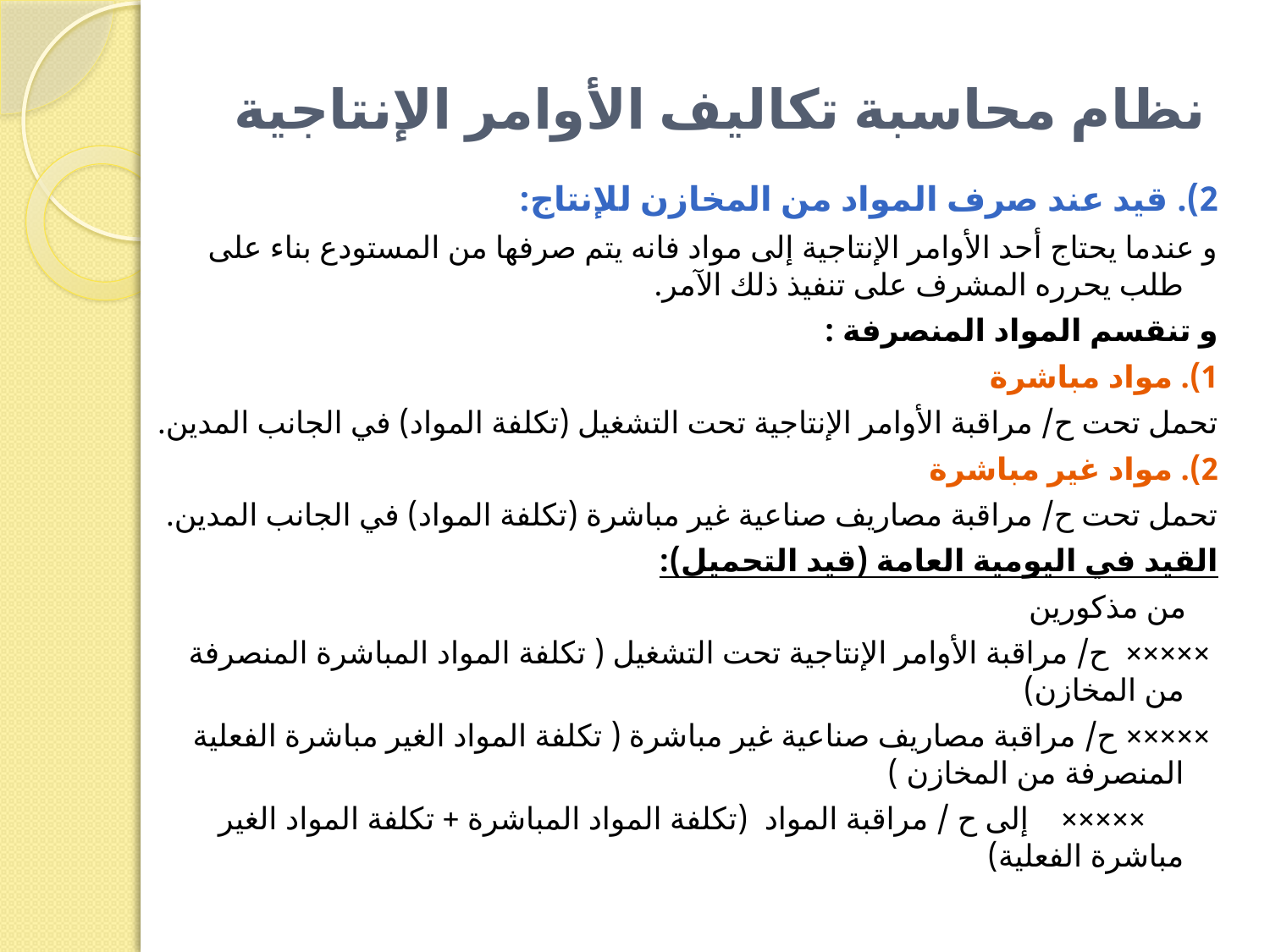

# نظام محاسبة تكاليف الأوامر الإنتاجية
2). قيد عند صرف المواد من المخازن للإنتاج:
و عندما يحتاج أحد الأوامر الإنتاجية إلى مواد فانه يتم صرفها من المستودع بناء على طلب يحرره المشرف على تنفيذ ذلك الآمر.
و تنقسم المواد المنصرفة :
1). مواد مباشرة
تحمل تحت ح/ مراقبة الأوامر الإنتاجية تحت التشغيل (تكلفة المواد) في الجانب المدين.
2). مواد غير مباشرة
تحمل تحت ح/ مراقبة مصاريف صناعية غير مباشرة (تكلفة المواد) في الجانب المدين.
القيد في اليومية العامة (قيد التحميل):
    من مذكورين
 ×××××  ح/ مراقبة الأوامر الإنتاجية تحت التشغيل ( تكلفة المواد المباشرة المنصرفة من المخازن)
 ××××× ح/ مراقبة مصاريف صناعية غير مباشرة ( تكلفة المواد الغير مباشرة الفعلية المنصرفة من المخازن )
         ×××××    إلى ح / مراقبة المواد  (تكلفة المواد المباشرة + تكلفة المواد الغير  مباشرة الفعلية)